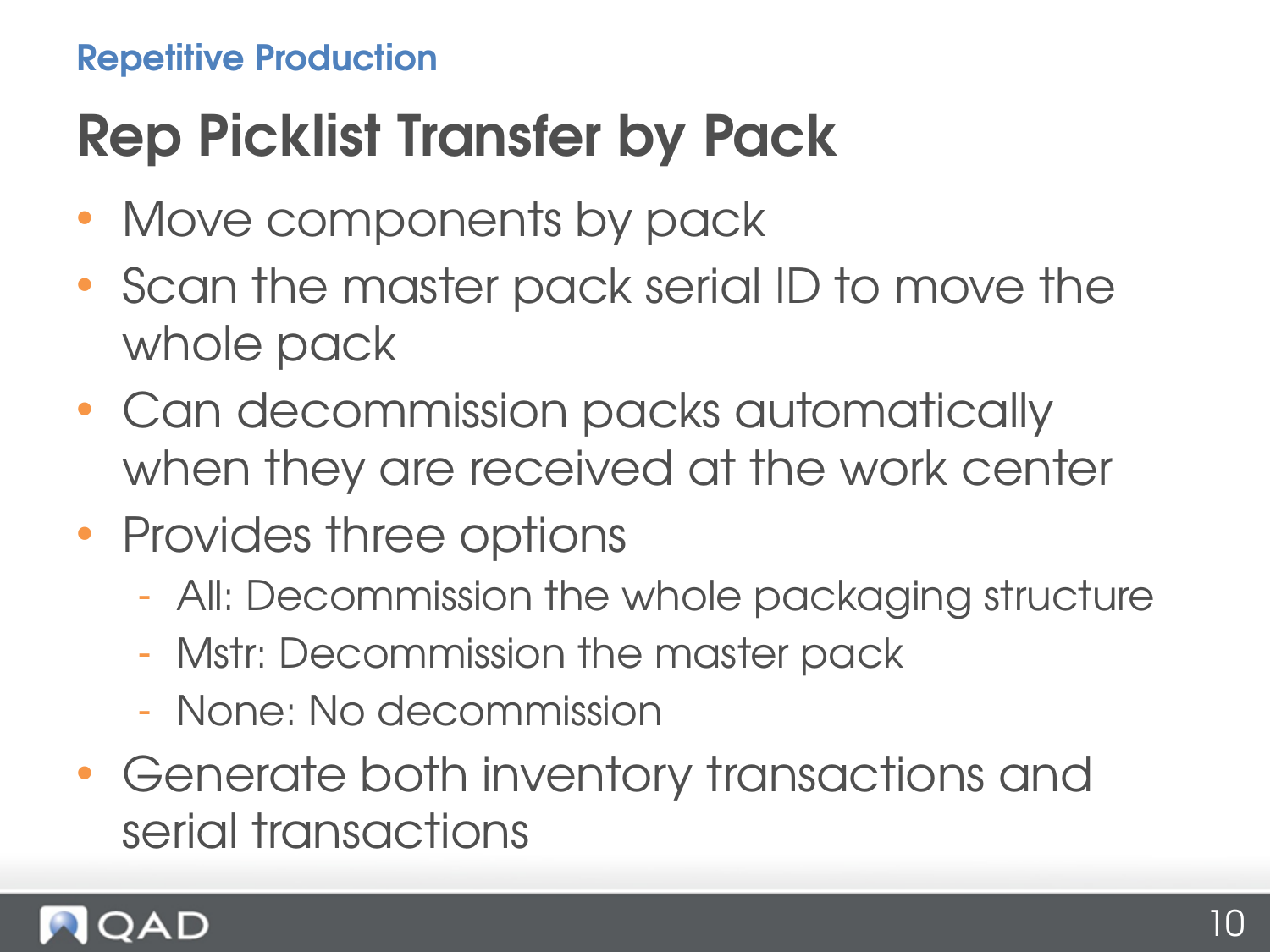

Repetitive Production
# Rep Picklist Transfer by Pack
Move components by pack
Scan the master pack serial ID to move the whole pack
Can decommission packs automatically when they are received at the work center
Provides three options
All: Decommission the whole packaging structure
Mstr: Decommission the master pack
None: No decommission
Generate both inventory transactions and serial transactions
10